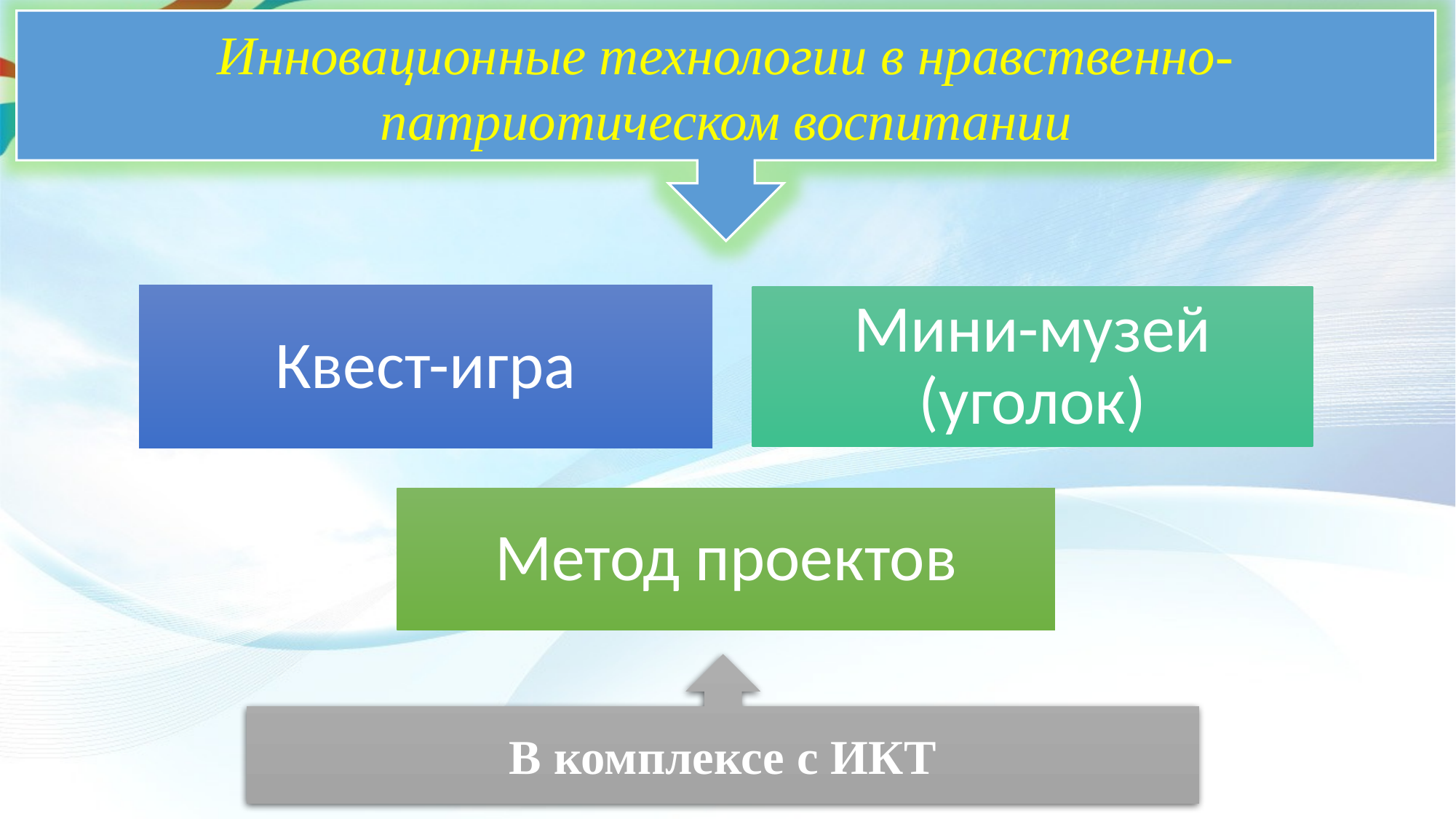

Инновационные технологии в нравственно- патриотическом воспитании
Квест-игра
Мини-музей (уголок)
Метод проектов
В комплексе с ИКТ